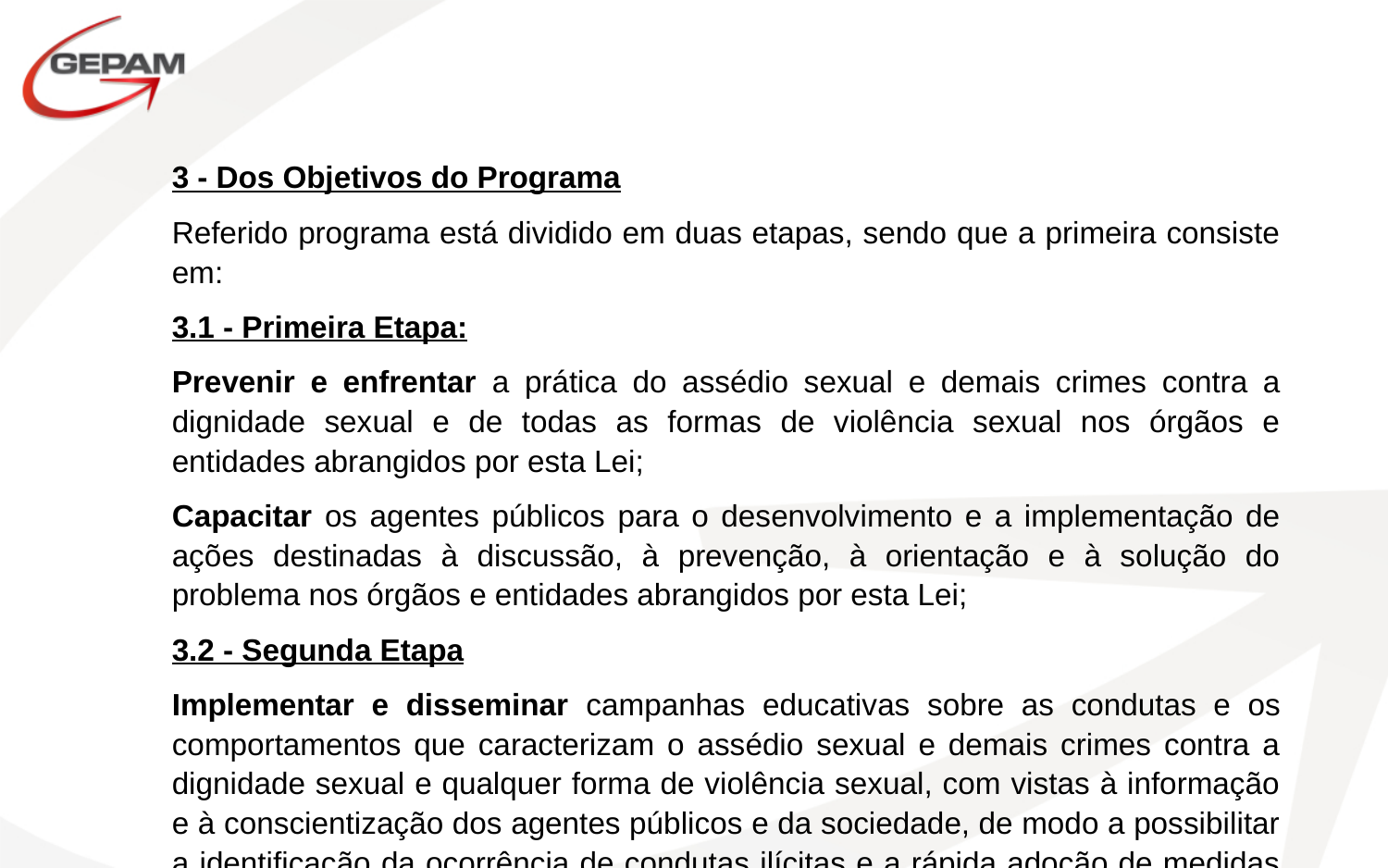

3 - Dos Objetivos do Programa
Referido programa está dividido em duas etapas, sendo que a primeira consiste em:
3.1 - Primeira Etapa:
Prevenir e enfrentar a prática do assédio sexual e demais crimes contra a dignidade sexual e de todas as formas de violência sexual nos órgãos e entidades abrangidos por esta Lei;
Capacitar os agentes públicos para o desenvolvimento e a implementação de ações destinadas à discussão, à prevenção, à orientação e à solução do problema nos órgãos e entidades abrangidos por esta Lei;
3.2 - Segunda Etapa
Implementar e disseminar campanhas educativas sobre as condutas e os comportamentos que caracterizam o assédio sexual e demais crimes contra a dignidade sexual e qualquer forma de violência sexual, com vistas à informação e à conscientização dos agentes públicos e da sociedade, de modo a possibilitar a identificação da ocorrência de condutas ilícitas e a rápida adoção de medidas para a sua repressão.